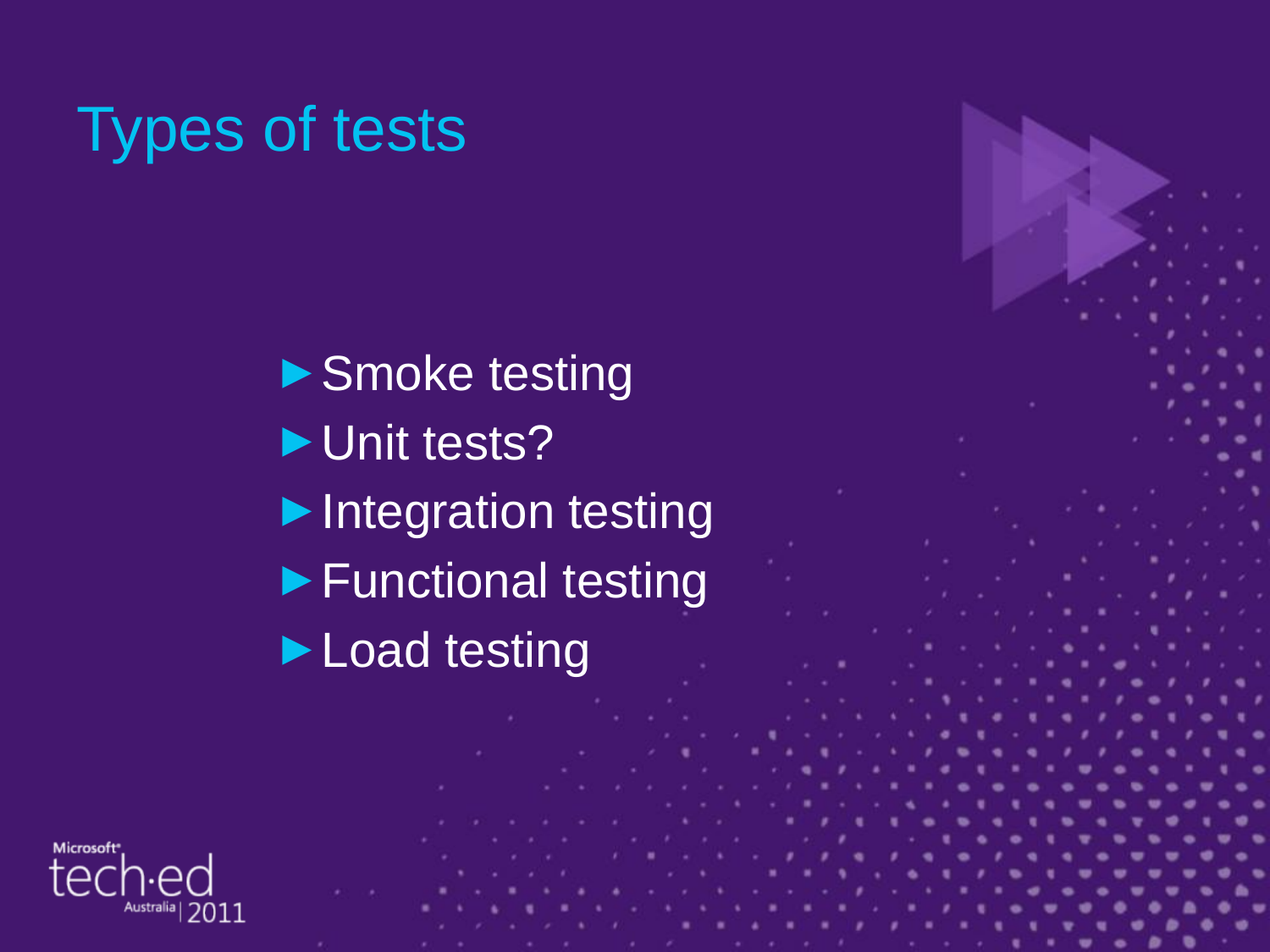

# Types of tests
Smoke testing
Unit tests?
Integration testing
Functional testing
Load testing